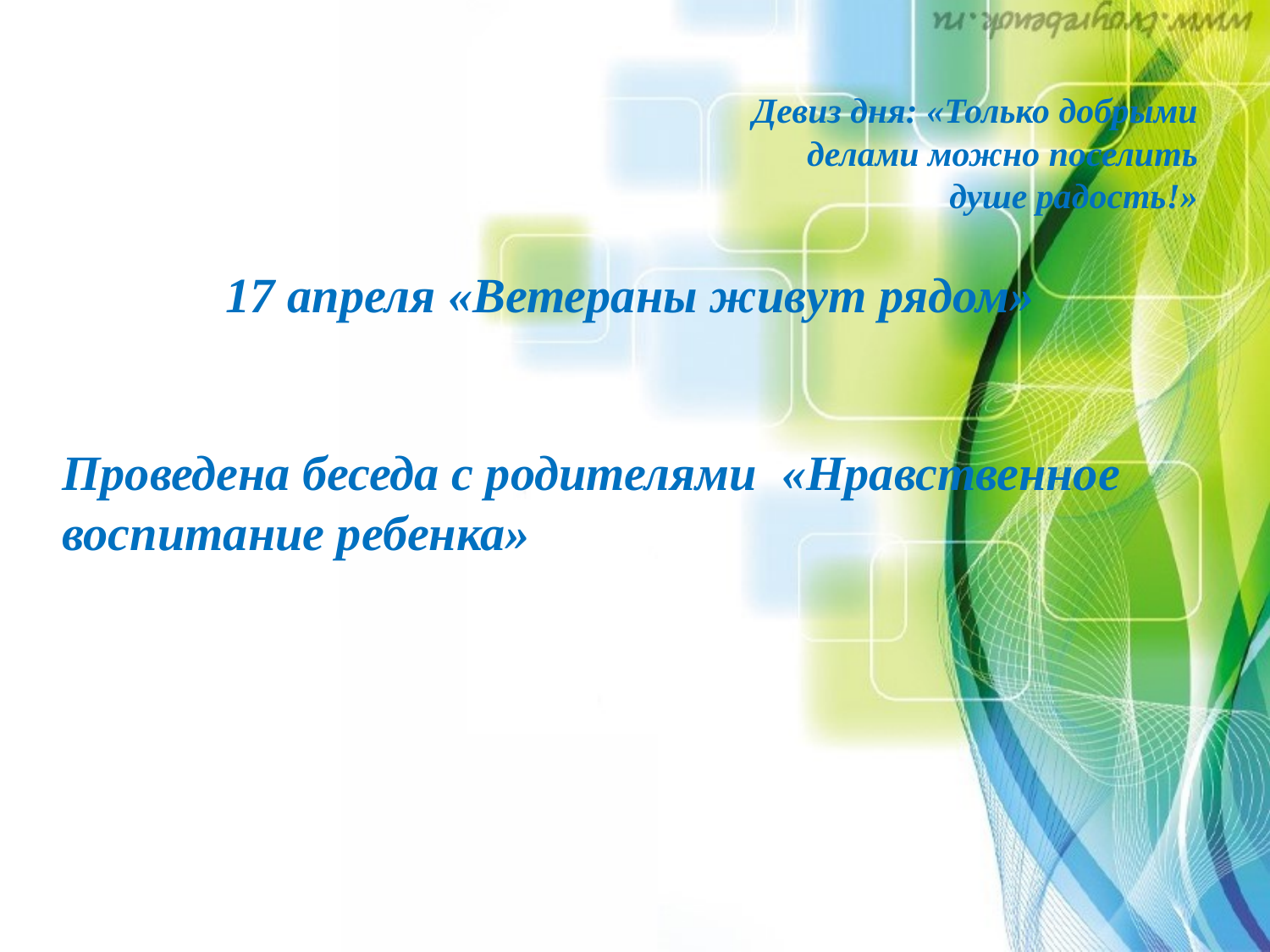

Девиз дня: «Только добрыми делами можно поселить душе радость!»

17 апреля «Ветераны живут рядом»

Проведена беседа с родителями  «Нравственное воспитание ребенка»